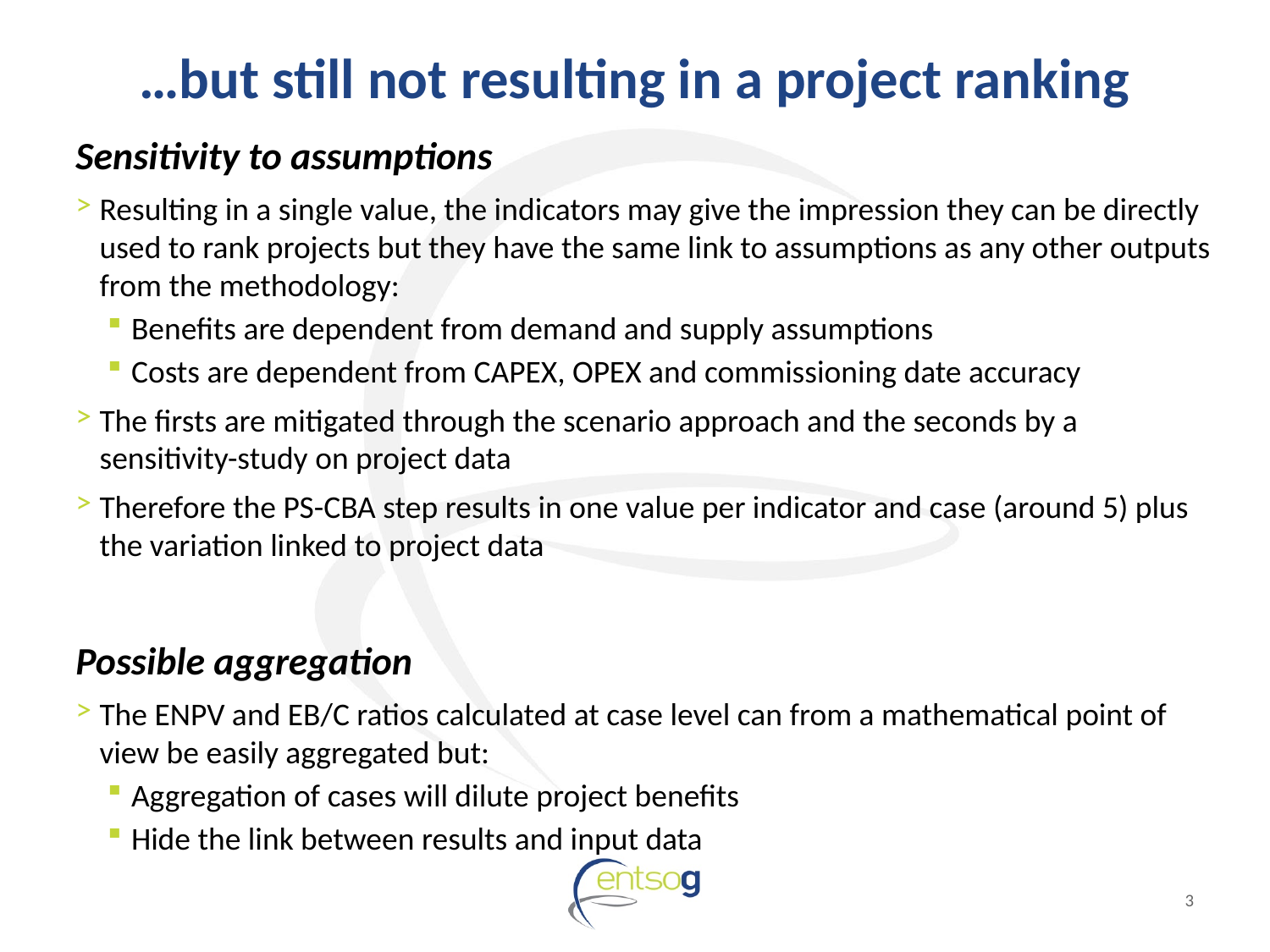

# …but still not resulting in a project ranking
Sensitivity to assumptions
Resulting in a single value, the indicators may give the impression they can be directly used to rank projects but they have the same link to assumptions as any other outputs from the methodology:
Benefits are dependent from demand and supply assumptions
Costs are dependent from CAPEX, OPEX and commissioning date accuracy
The firsts are mitigated through the scenario approach and the seconds by a sensitivity-study on project data
Therefore the PS-CBA step results in one value per indicator and case (around 5) plus the variation linked to project data

Possible aggregation
The ENPV and EB/C ratios calculated at case level can from a mathematical point of view be easily aggregated but:
Aggregation of cases will dilute project benefits
Hide the link between results and input data

3